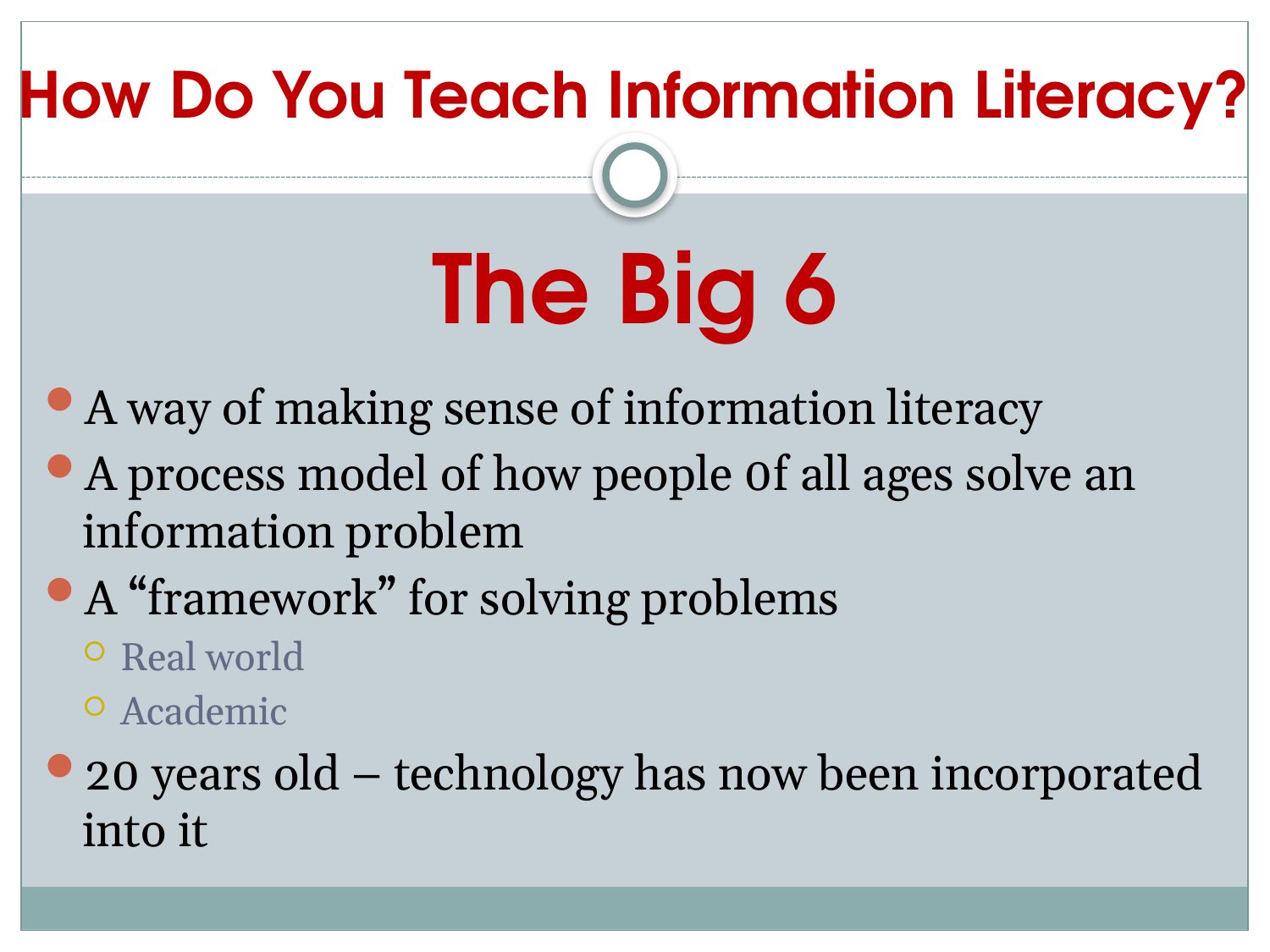

# How Do You Teach Information Literacy?
The Big 6
A way of making sense of information literacy
A process model of how people 0f all ages solve an information problem
A “framework” for solving problems
Real world
Academic
20 years old – technology has now been incorporated into it